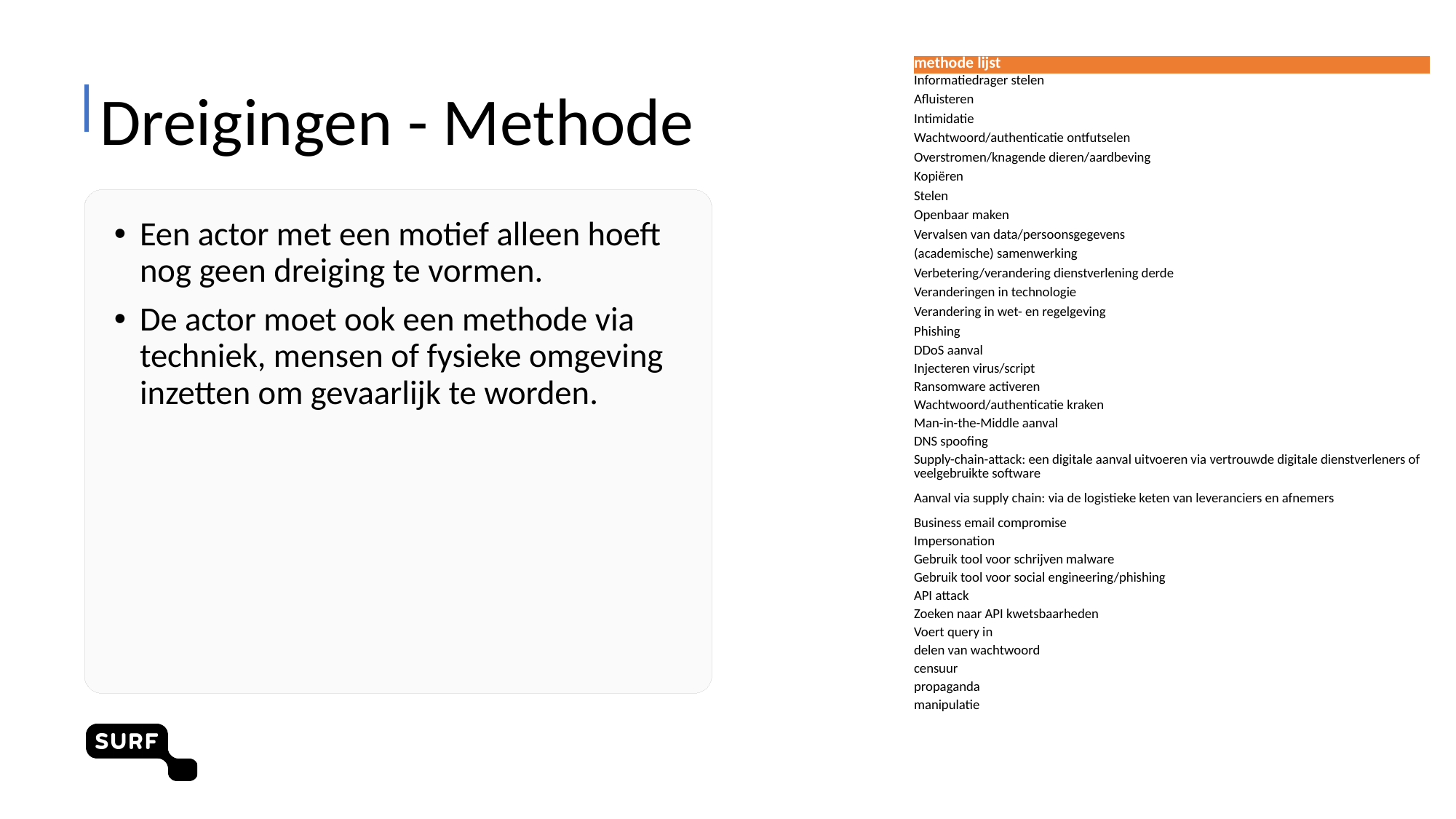

| methode lijst |
| --- |
| Informatiedrager stelen |
| Afluisteren |
| Intimidatie |
| Wachtwoord/authenticatie ontfutselen |
| Overstromen/knagende dieren/aardbeving |
| Kopiëren |
| Stelen |
| Openbaar maken |
| Vervalsen van data/persoonsgegevens |
| (academische) samenwerking |
| Verbetering/verandering dienstverlening derde |
| Veranderingen in technologie |
| Verandering in wet- en regelgeving |
| Phishing |
| DDoS aanval |
| Injecteren virus/script |
| Ransomware activeren |
| Wachtwoord/authenticatie kraken |
| Man-in-the-Middle aanval |
| DNS spoofing |
| Supply-chain-attack: een digitale aanval uitvoeren via vertrouwde digitale dienstverleners of veelgebruikte software |
| Aanval via supply chain: via de logistieke keten van leveranciers en afnemers |
| Business email compromise |
| Impersonation |
| Gebruik tool voor schrijven malware |
| Gebruik tool voor social engineering/phishing |
| API attack |
| Zoeken naar API kwetsbaarheden |
| Voert query in |
| delen van wachtwoord |
| censuur |
| propaganda |
| manipulatie |

# Dreigingen - Methode
Een actor met een motief alleen hoeft nog geen dreiging te vormen.
De actor moet ook een methode via techniek, mensen of fysieke omgeving inzetten om gevaarlijk te worden.